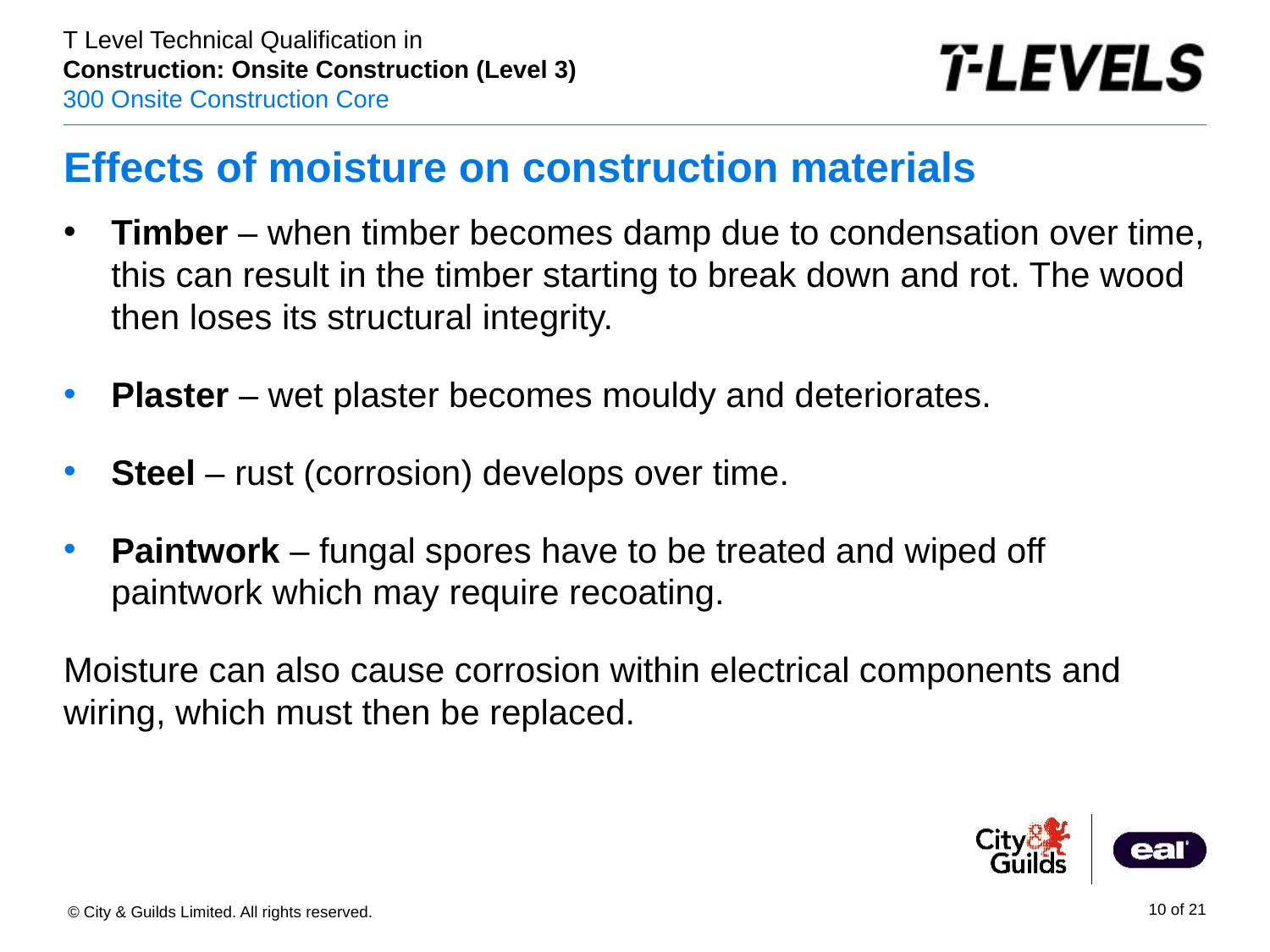

# Effects of moisture on construction materials
Timber – when timber becomes damp due to condensation over time, this can result in the timber starting to break down and rot. The wood then loses its structural integrity.
Plaster – wet plaster becomes mouldy and deteriorates.
Steel – rust (corrosion) develops over time.
Paintwork – fungal spores have to be treated and wiped off paintwork which may require recoating.
Moisture can also cause corrosion within electrical components and wiring, which must then be replaced.